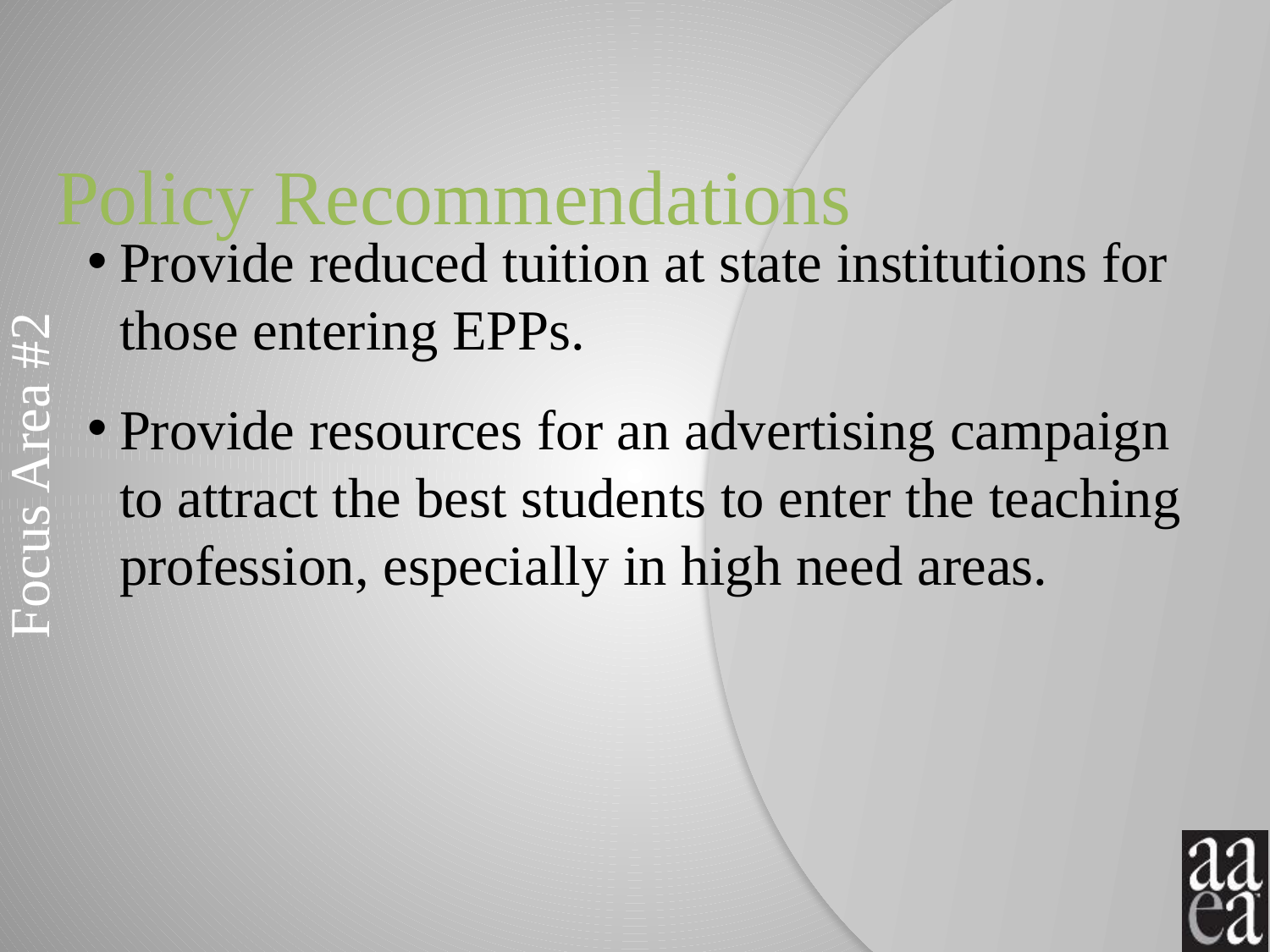

# Policy Recommendations
Provide reduced tuition at state institutions for those entering EPPs.
Provide resources for an advertising campaign to attract the best students to enter the teaching profession, especially in high need areas.
Focus Area #2